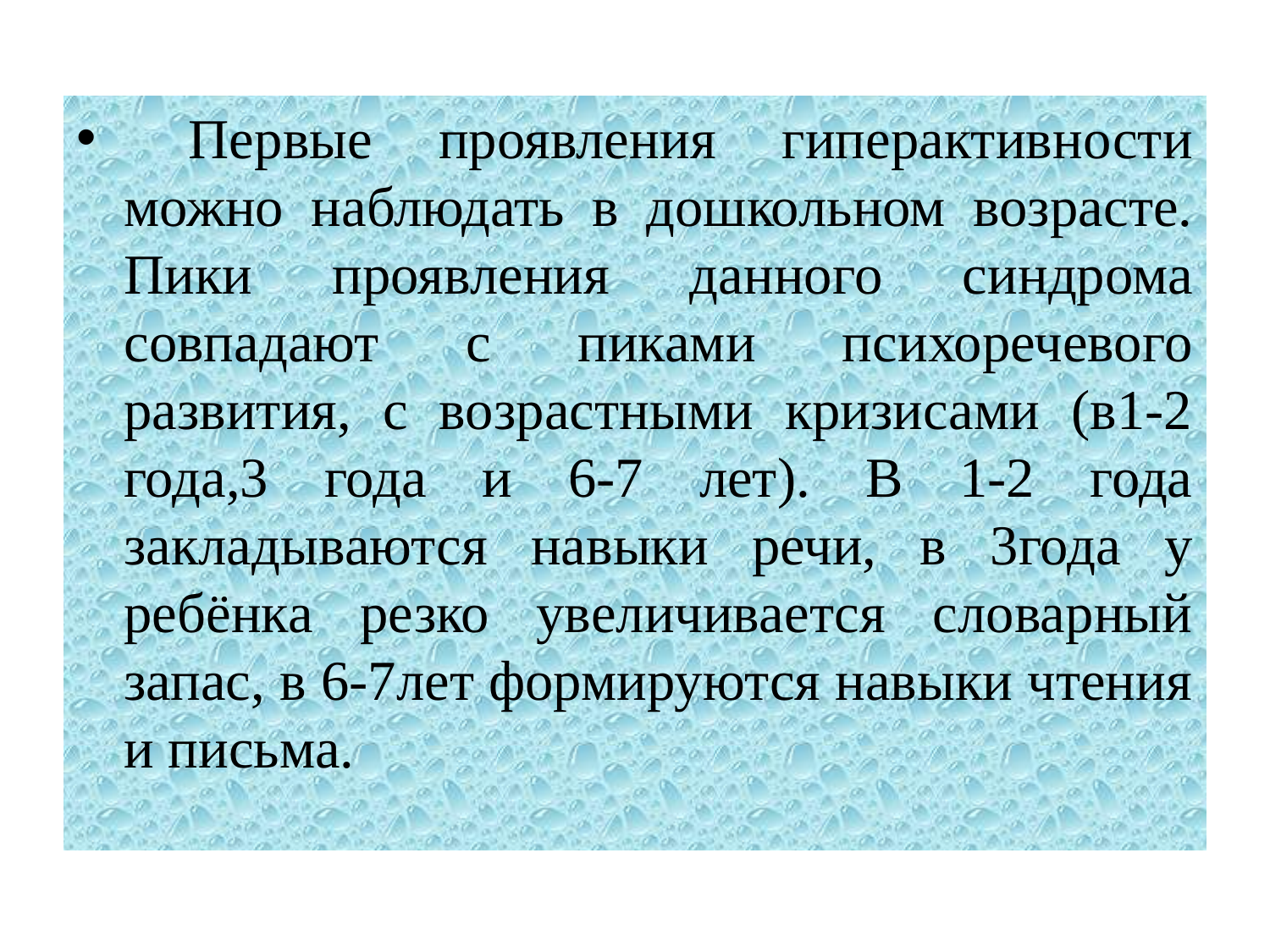

#
 Первые проявления гиперактивности можно наблюдать в дошкольном возрасте. Пики проявления данного синдрома совпадают с пиками психоречевого развития, с возрастными кризисами (в1-2 года,3 года и 6-7 лет). В 1-2 года закладываются навыки речи, в 3года у ребёнка резко увеличивается словарный запас, в 6-7лет формируются навыки чтения и письма.